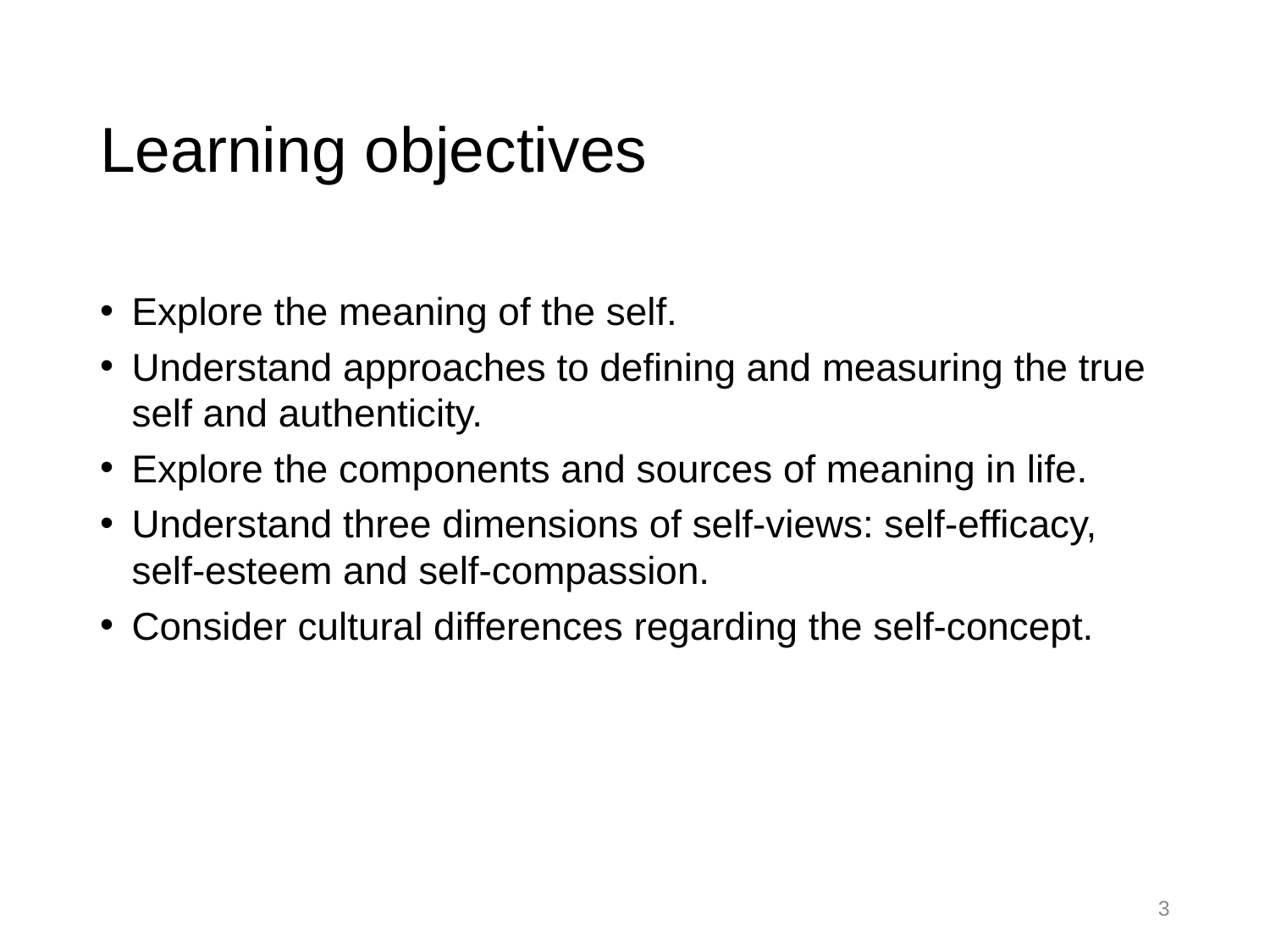

# Learning objectives
Explore the meaning of the self.
Understand approaches to defining and measuring the true self and authenticity.
Explore the components and sources of meaning in life.
Understand three dimensions of self-views: self-efficacy, self-esteem and self-compassion.
Consider cultural differences regarding the self-concept.
3